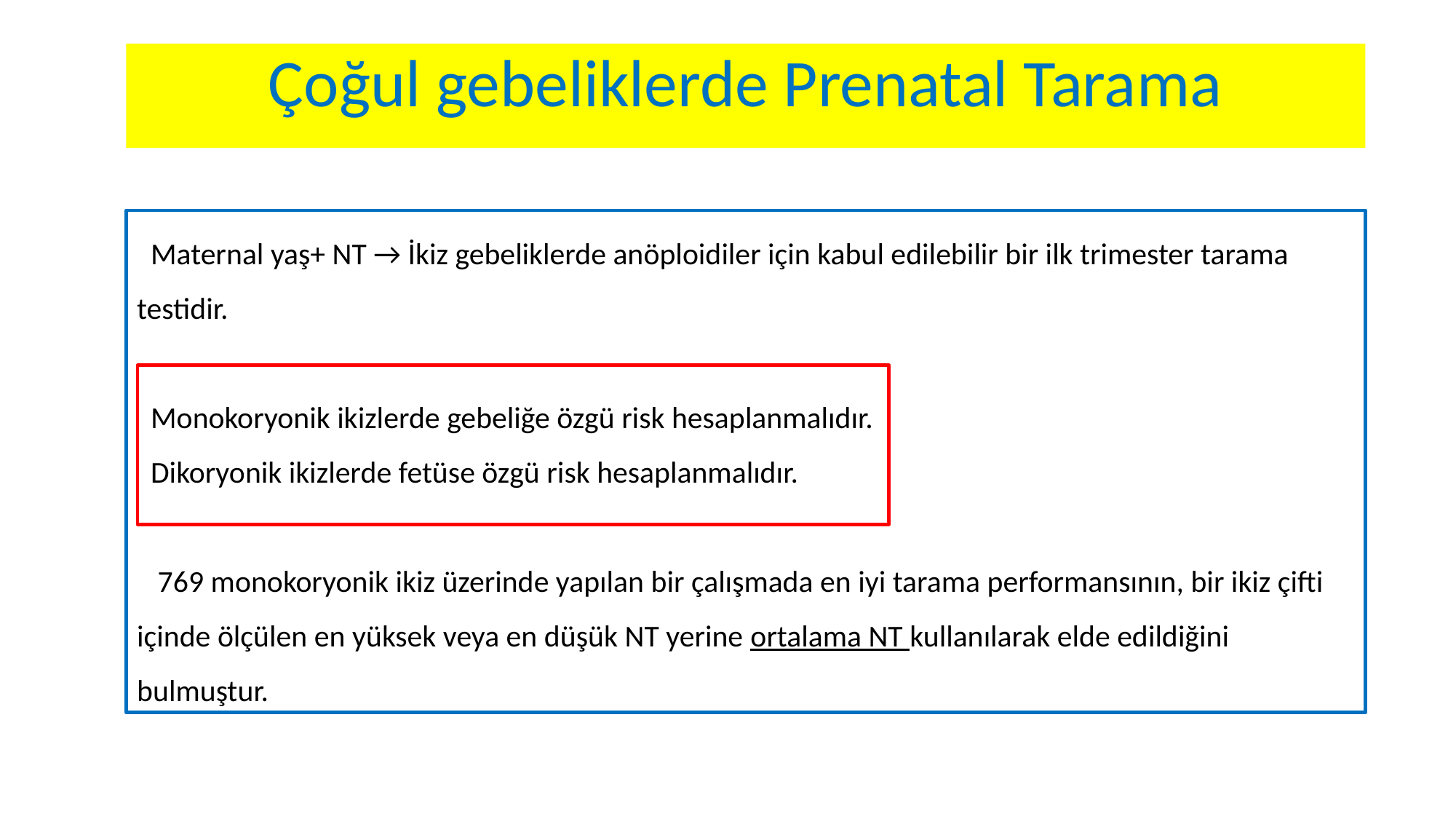

Çoğul gebeliklerde Prenatal Tarama
  Maternal yaş+ NT → İkiz gebeliklerde anöploidiler için kabul edilebilir bir ilk trimester tarama testidir.

  Monokoryonik ikizlerde gebeliğe özgü risk hesaplanmalıdır.
  Dikoryonik ikizlerde fetüse özgü risk hesaplanmalıdır.

   769 monokoryonik ikiz üzerinde yapılan bir çalışmada en iyi tarama performansının, bir ikiz çifti içinde ölçülen en yüksek veya en düşük NT yerine ortalama NT kullanılarak elde edildiğini bulmuştur.